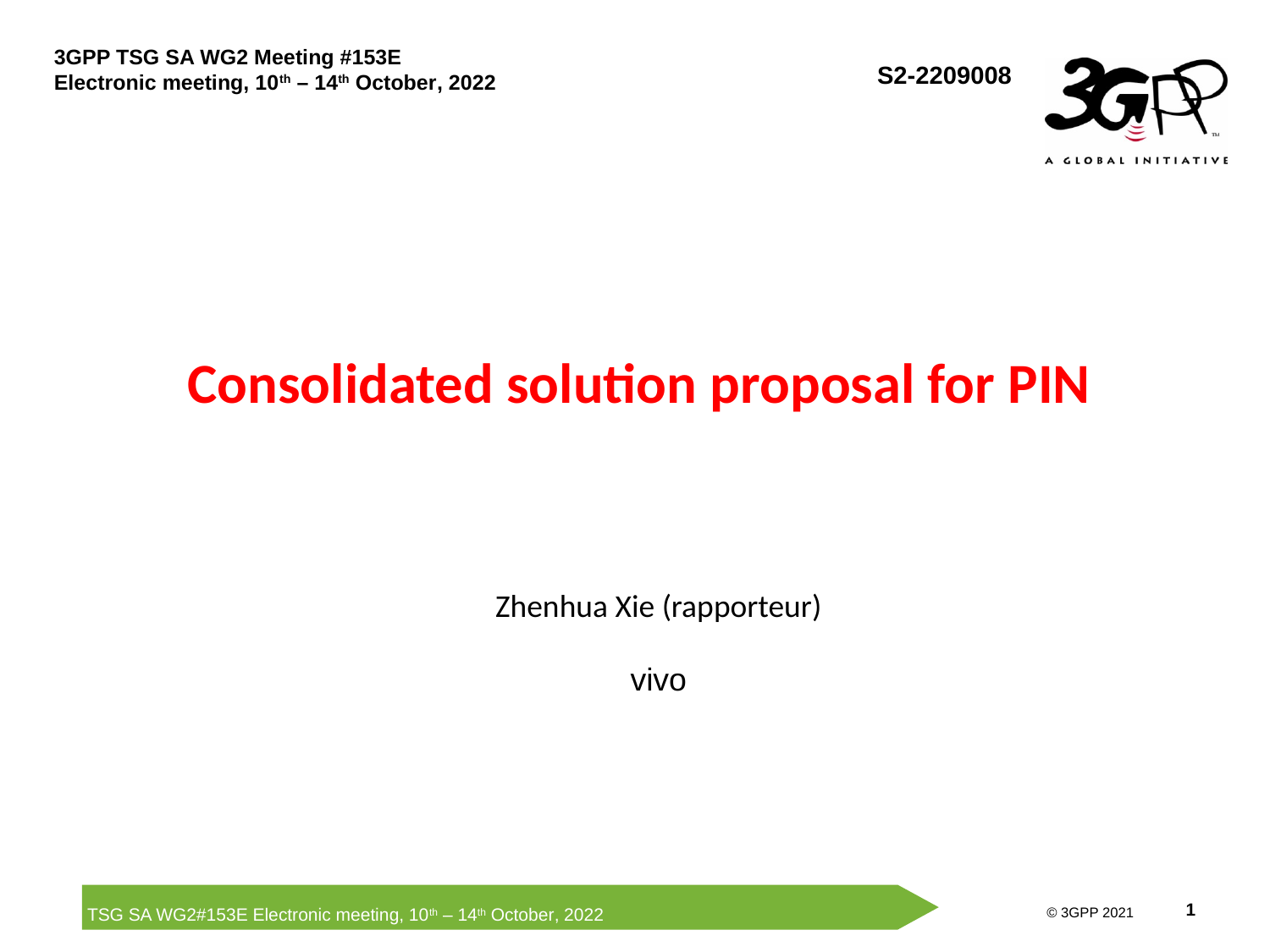

S2-2209008
# Consolidated solution proposal for PIN
Zhenhua Xie (rapporteur)

vivo